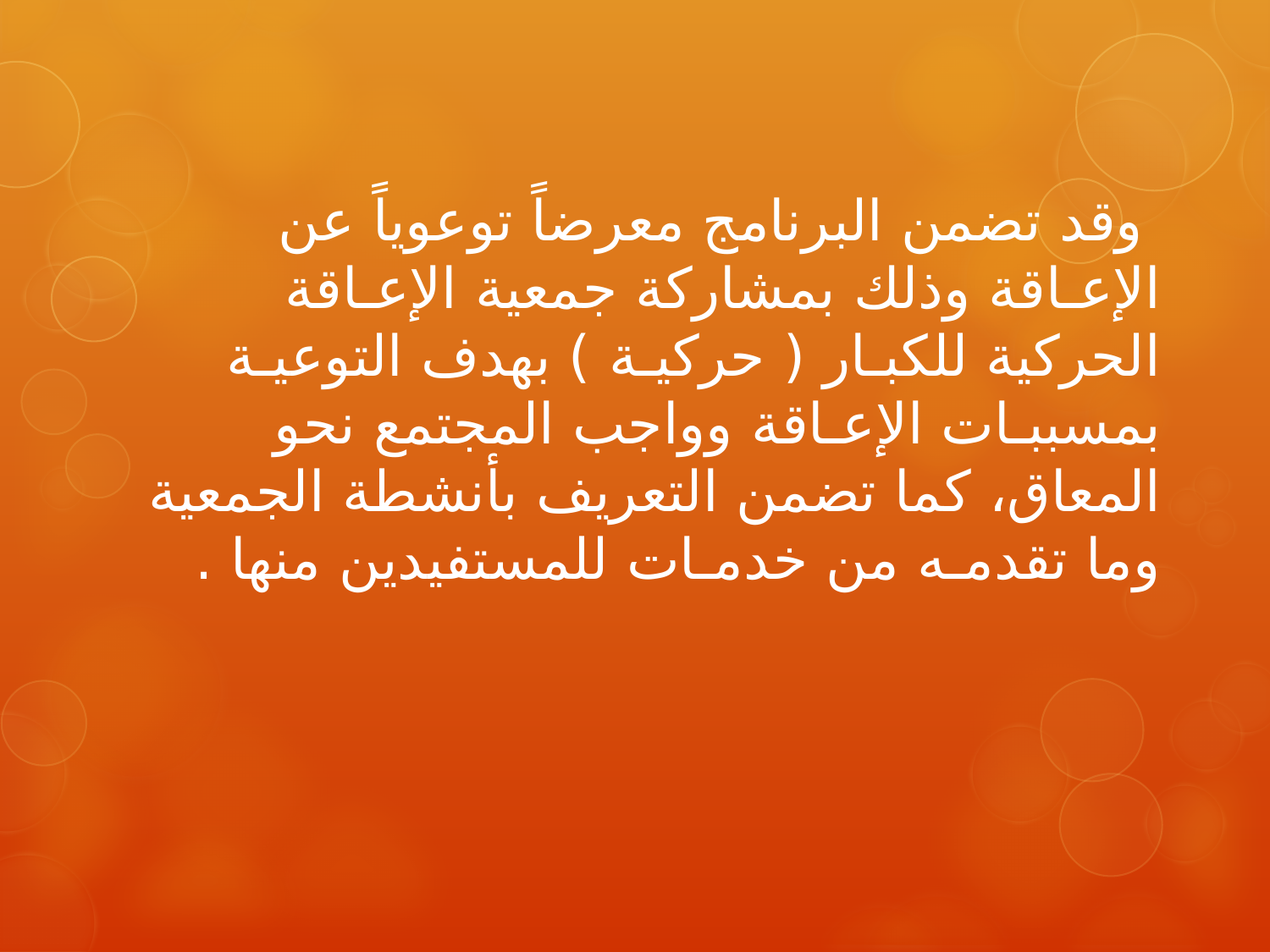

وقد تضمن البرنامج معرضاً توعوياً عن الإعـاقة وذلك بمشاركة جمعية الإعـاقة الحركية للكبـار ( حركيـة ) بهدف التوعيـة بمسببـات الإعـاقة وواجب المجتمع نحو المعاق، كما تضمن التعريف بأنشطة الجمعية وما تقدمـه من خدمـات للمستفيدين منها .